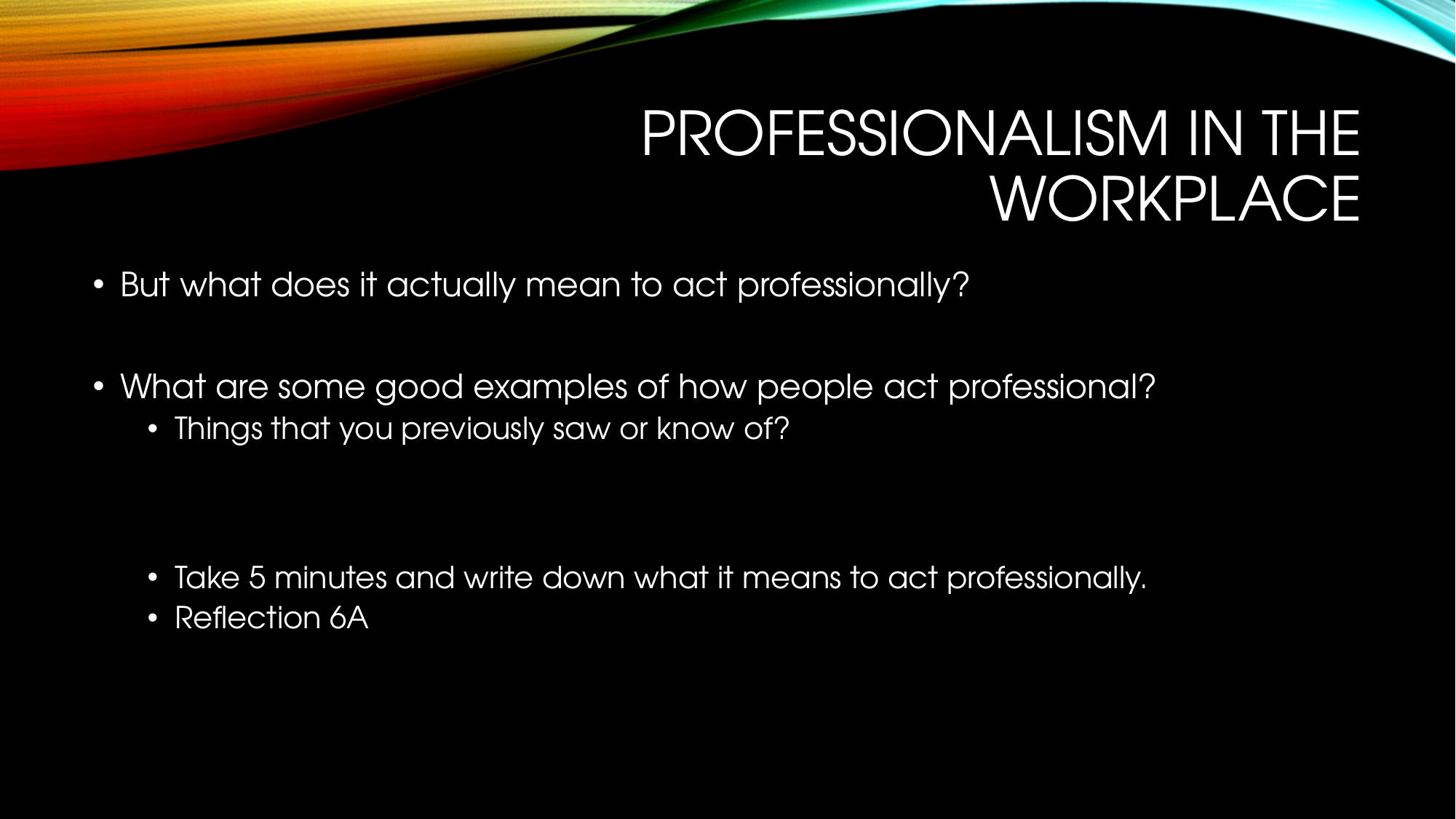

# Professionalism in the workplace
But what does it actually mean to act professionally?

What are some good examples of how people act professional?
Things that you previously saw or know of?

Take 5 minutes and write down what it means to act professionally.
Reflection 6A